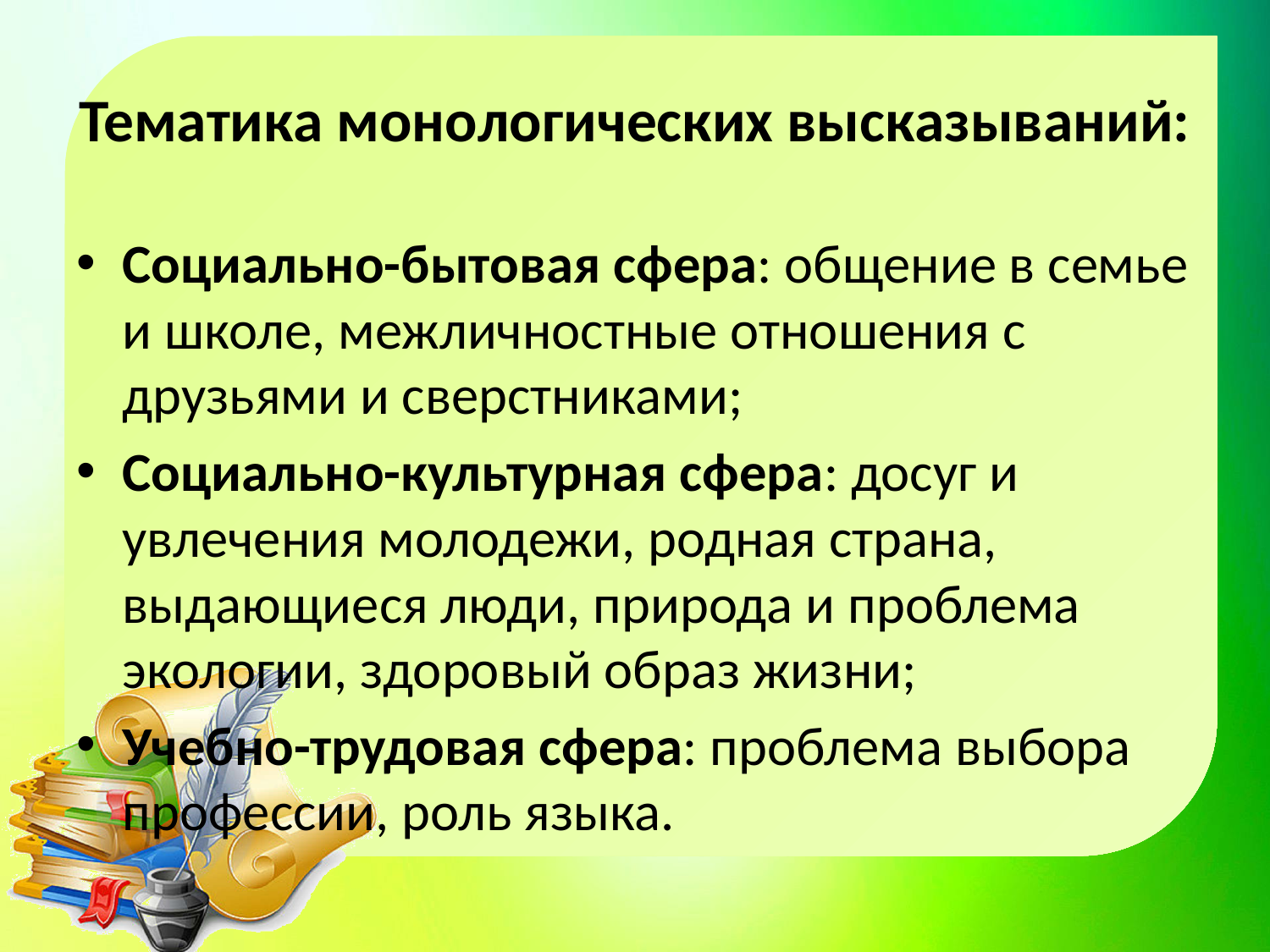

# Тематика монологических высказываний:
Социально-бытовая сфера: общение в семье и школе, межличностные отношения с друзьями и сверстниками;
Социально-культурная сфера: досуг и увлечения молодежи, родная страна, выдающиеся люди, природа и проблема экологии, здоровый образ жизни;
Учебно-трудовая сфера: проблема выбора профессии, роль языка.